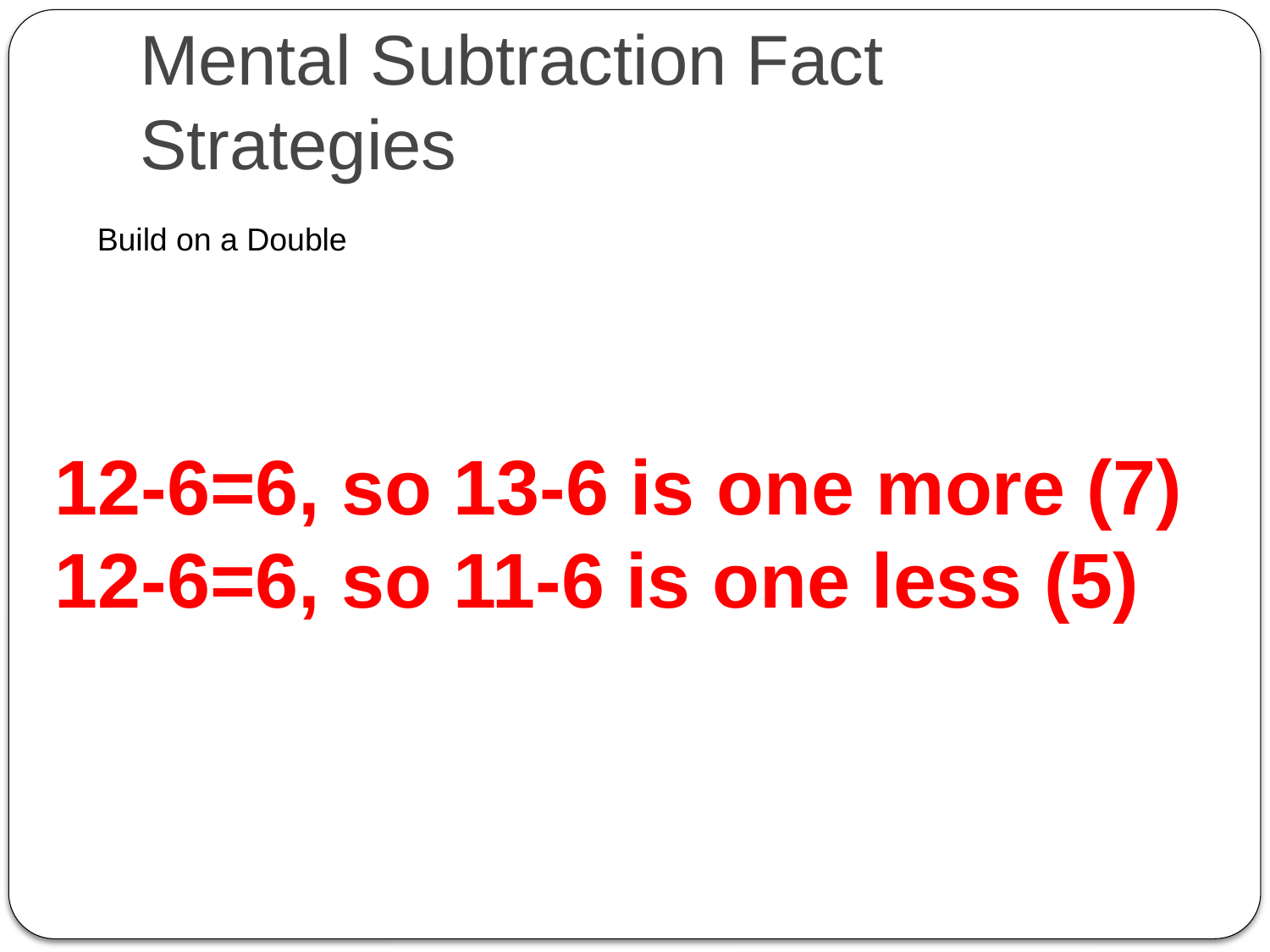

# Mental Subtraction Fact Strategies
Build on a Double
12-6=6, so 13-6 is one more (7)
12-6=6, so 11-6 is one less (5)